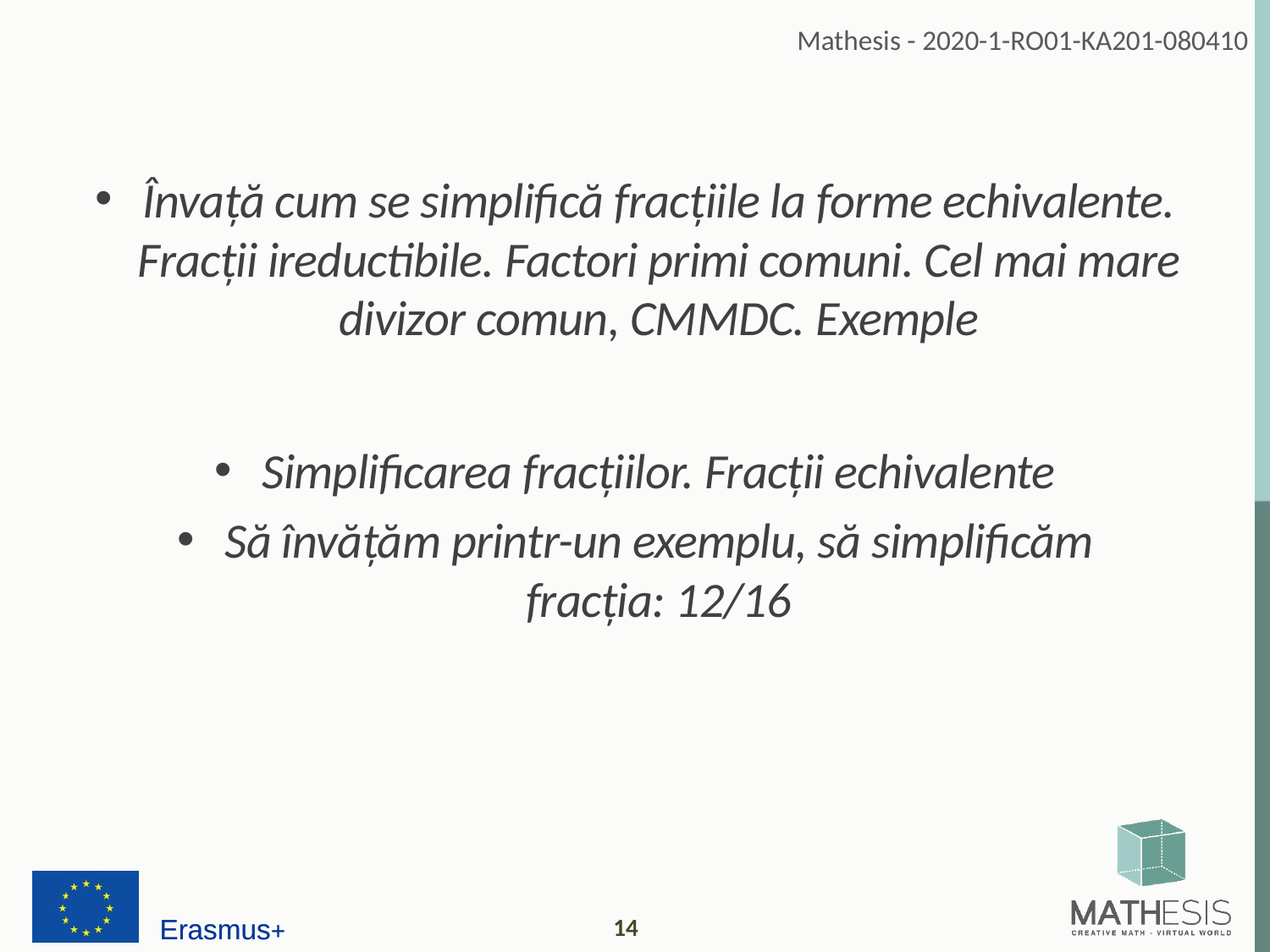

Învață cum se simplifică fracțiile la forme echivalente. Fracții ireductibile. Factori primi comuni. Cel mai mare divizor comun, CMMDC. Exemple

Simplificarea fracțiilor. Fracții echivalente
Să învățăm printr-un exemplu, să simplificăm fracția: 12/16